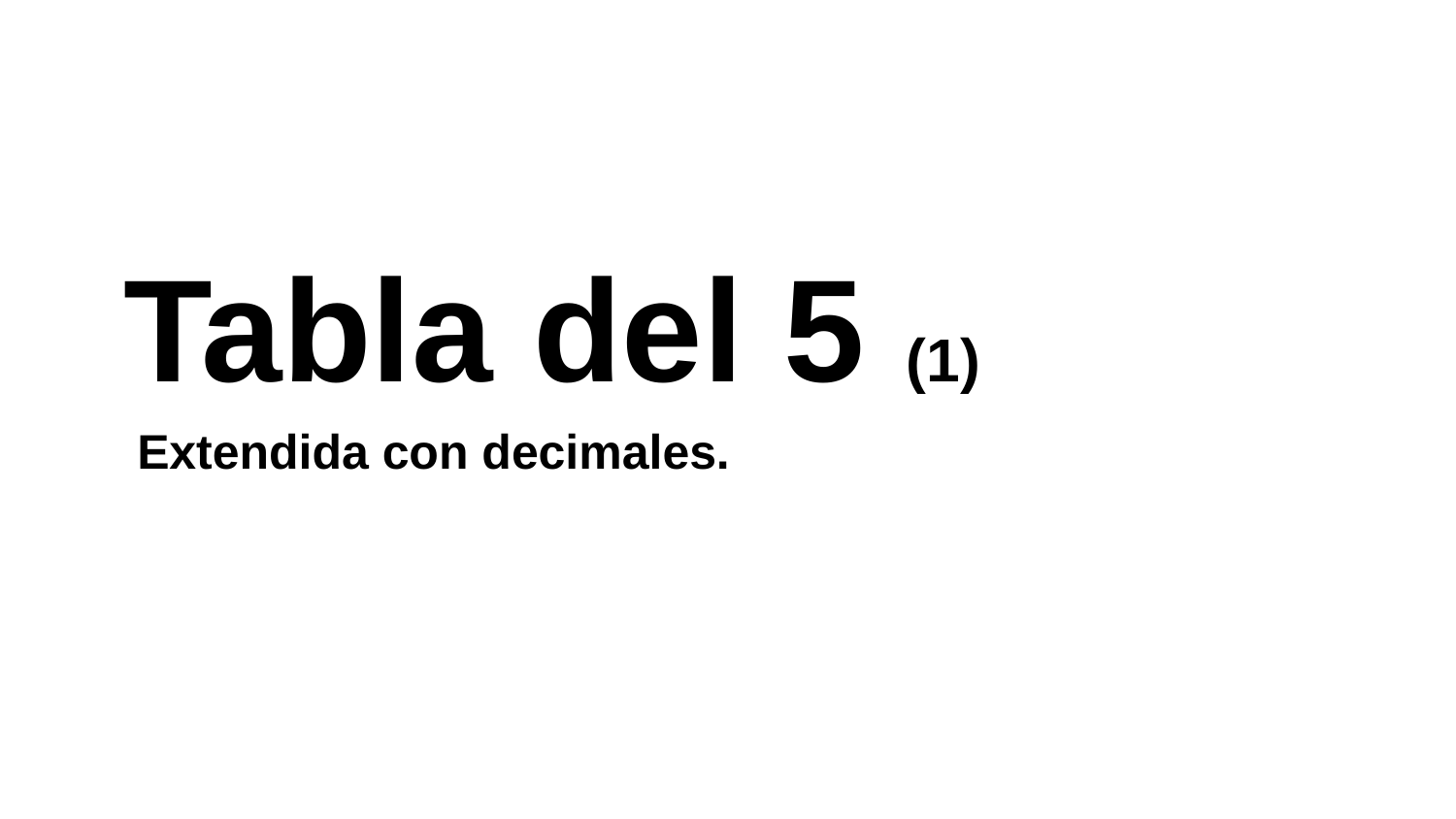

Tabla del 5 (1)
 Extendida con decimales.